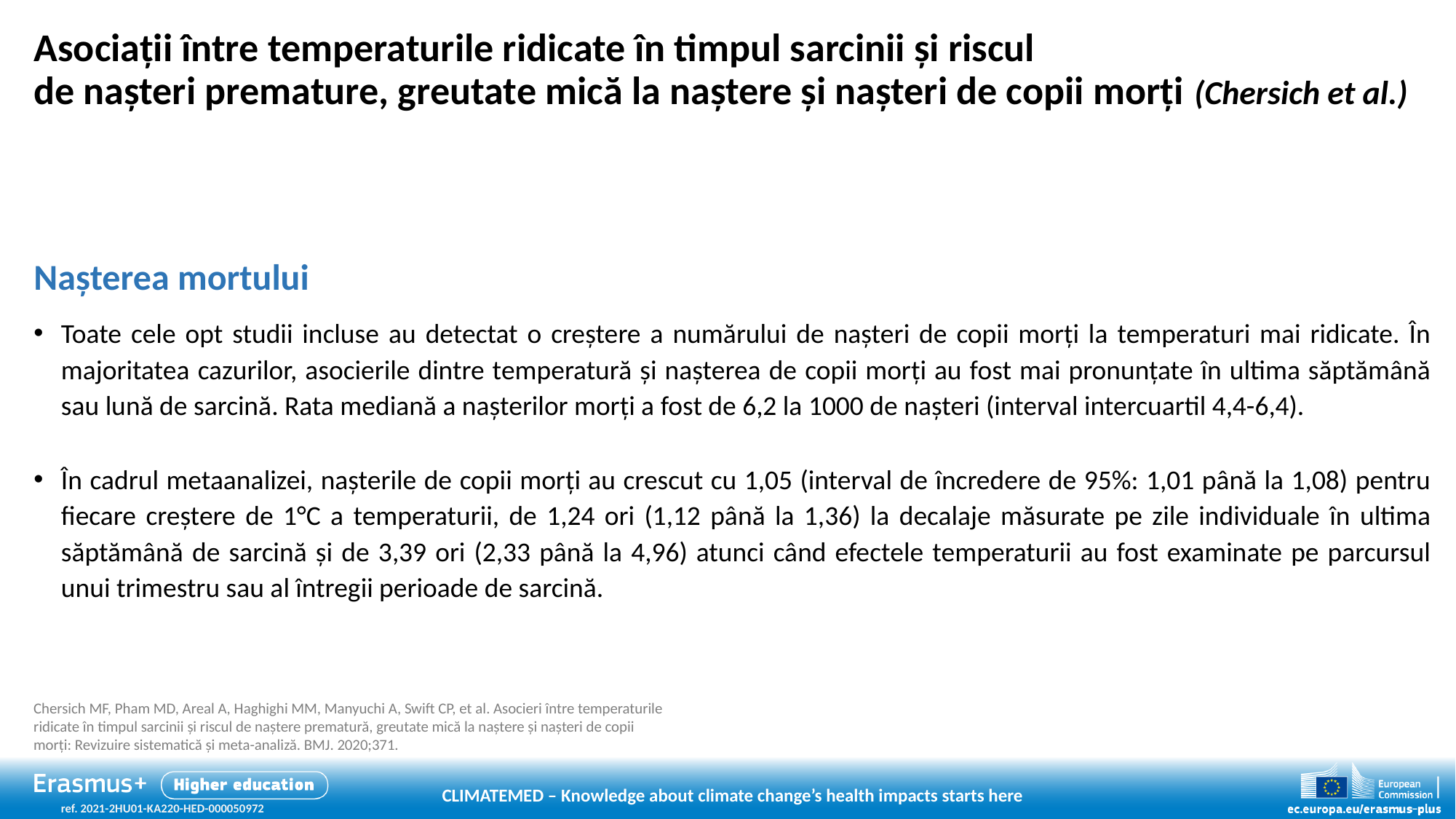

# Asociații între temperaturile ridicate în timpul sarcinii și riscul de nașteri premature, greutate mică la naștere și nașteri de copii morți (Chersich et al.)
Nașterea mortului
Toate cele opt studii incluse au detectat o creștere a numărului de nașteri de copii morți la temperaturi mai ridicate. În majoritatea cazurilor, asocierile dintre temperatură și nașterea de copii morți au fost mai pronunțate în ultima săptămână sau lună de sarcină. Rata mediană a nașterilor morți a fost de 6,2 la 1000 de nașteri (interval intercuartil 4,4-6,4).
În cadrul metaanalizei, nașterile de copii morți au crescut cu 1,05 (interval de încredere de 95%: 1,01 până la 1,08) pentru fiecare creștere de 1°C a temperaturii, de 1,24 ori (1,12 până la 1,36) la decalaje măsurate pe zile individuale în ultima săptămână de sarcină și de 3,39 ori (2,33 până la 4,96) atunci când efectele temperaturii au fost examinate pe parcursul unui trimestru sau al întregii perioade de sarcină.
Chersich MF, Pham MD, Areal A, Haghighi MM, Manyuchi A, Swift CP, et al. Asocieri între temperaturile ridicate în timpul sarcinii și riscul de naștere prematură, greutate mică la naștere și nașteri de copii morți: Revizuire sistematică și meta-analiză. BMJ. 2020;371.